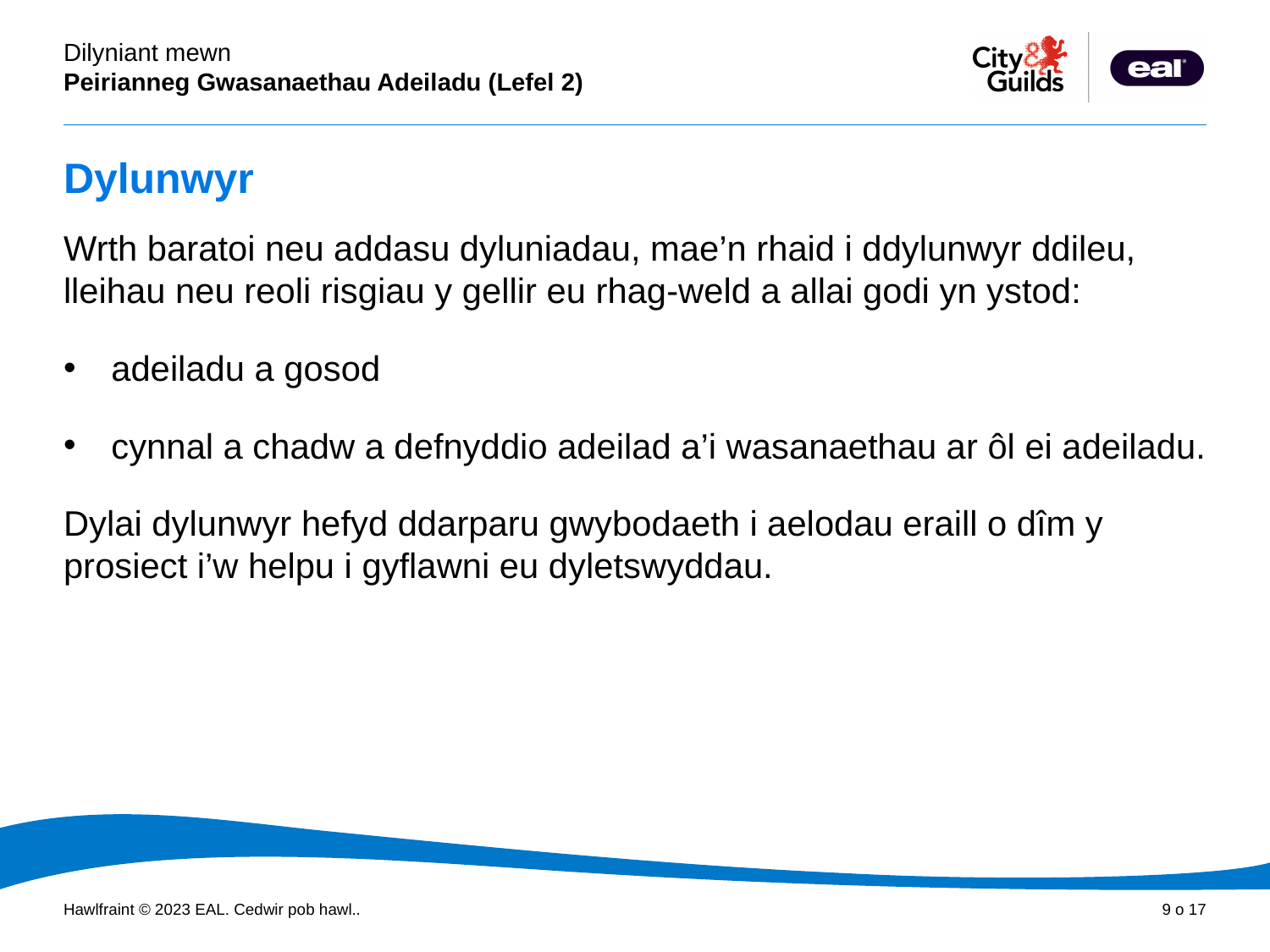

# Dylunwyr
Wrth baratoi neu addasu dyluniadau, mae’n rhaid i ddylunwyr ddileu, lleihau neu reoli risgiau y gellir eu rhag-weld a allai godi yn ystod:
adeiladu a gosod
cynnal a chadw a defnyddio adeilad a’i wasanaethau ar ôl ei adeiladu.
Dylai dylunwyr hefyd ddarparu gwybodaeth i aelodau eraill o dîm y prosiect i’w helpu i gyflawni eu dyletswyddau.